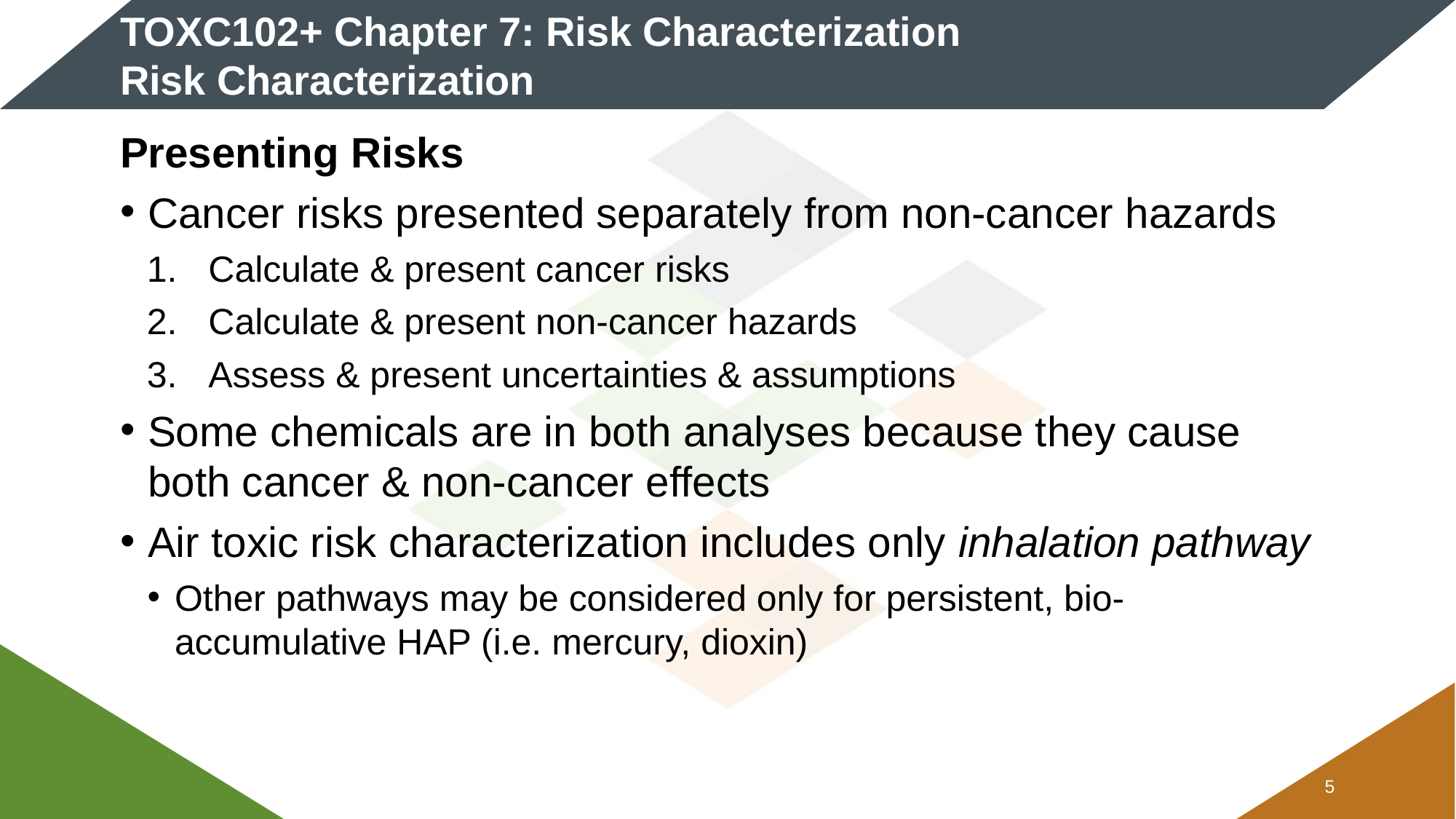

# TOXC102+ Chapter 7: Risk Characterization Risk Characterization
Presenting Risks
Cancer risks presented separately from non-cancer hazards
Calculate & present cancer risks
Calculate & present non-cancer hazards
Assess & present uncertainties & assumptions
Some chemicals are in both analyses because they cause both cancer & non-cancer effects
Air toxic risk characterization includes only inhalation pathway
Other pathways may be considered only for persistent, bio-accumulative HAP (i.e. mercury, dioxin)
5